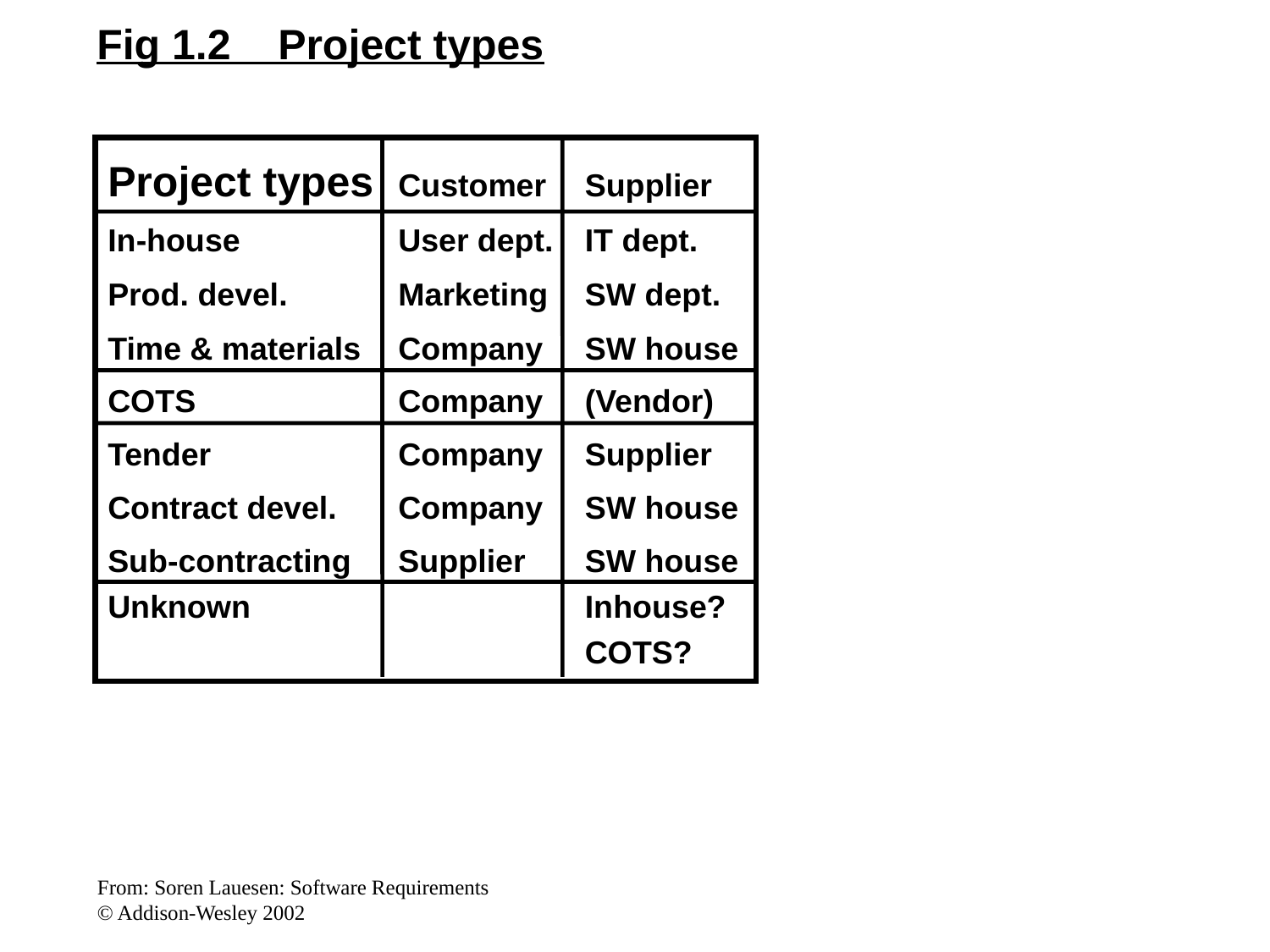

Fig 1.2    Project types
Project types	Customer	Supplier
In-house	User dept.	IT dept.

Prod. devel.	Marketing	SW dept.
Time & materials	Company	SW house
COTS	Company	(Vendor)
Tender	Company	Supplier
Contract devel.	Company	SW house
Sub-contracting	Supplier	SW house
Unknown		Inhouse?
		COTS?

From: Soren Lauesen: Software Requirements
© Addison-Wesley 2002